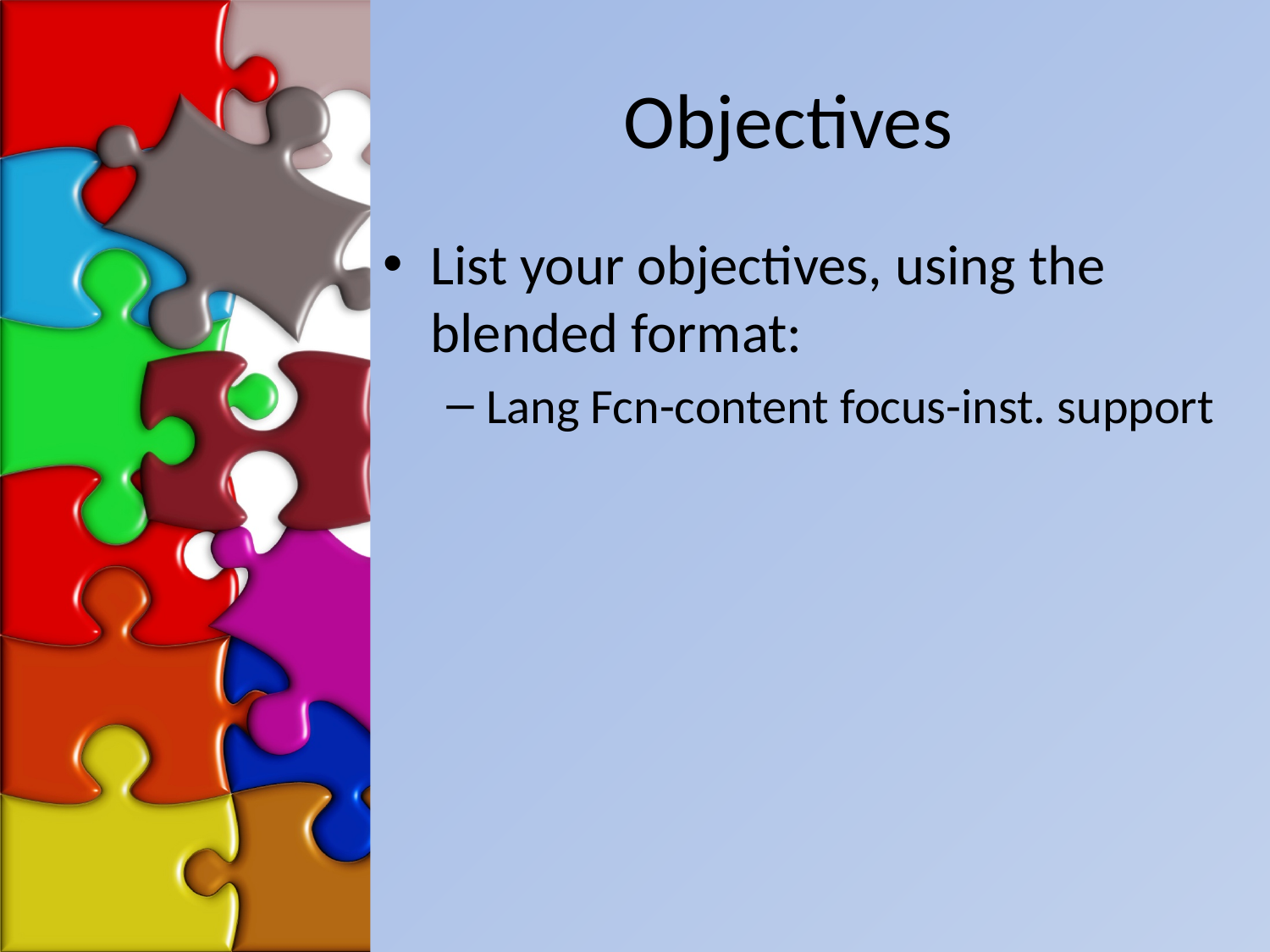

# Objectives
List your objectives, using the blended format:
Lang Fcn-content focus-inst. support